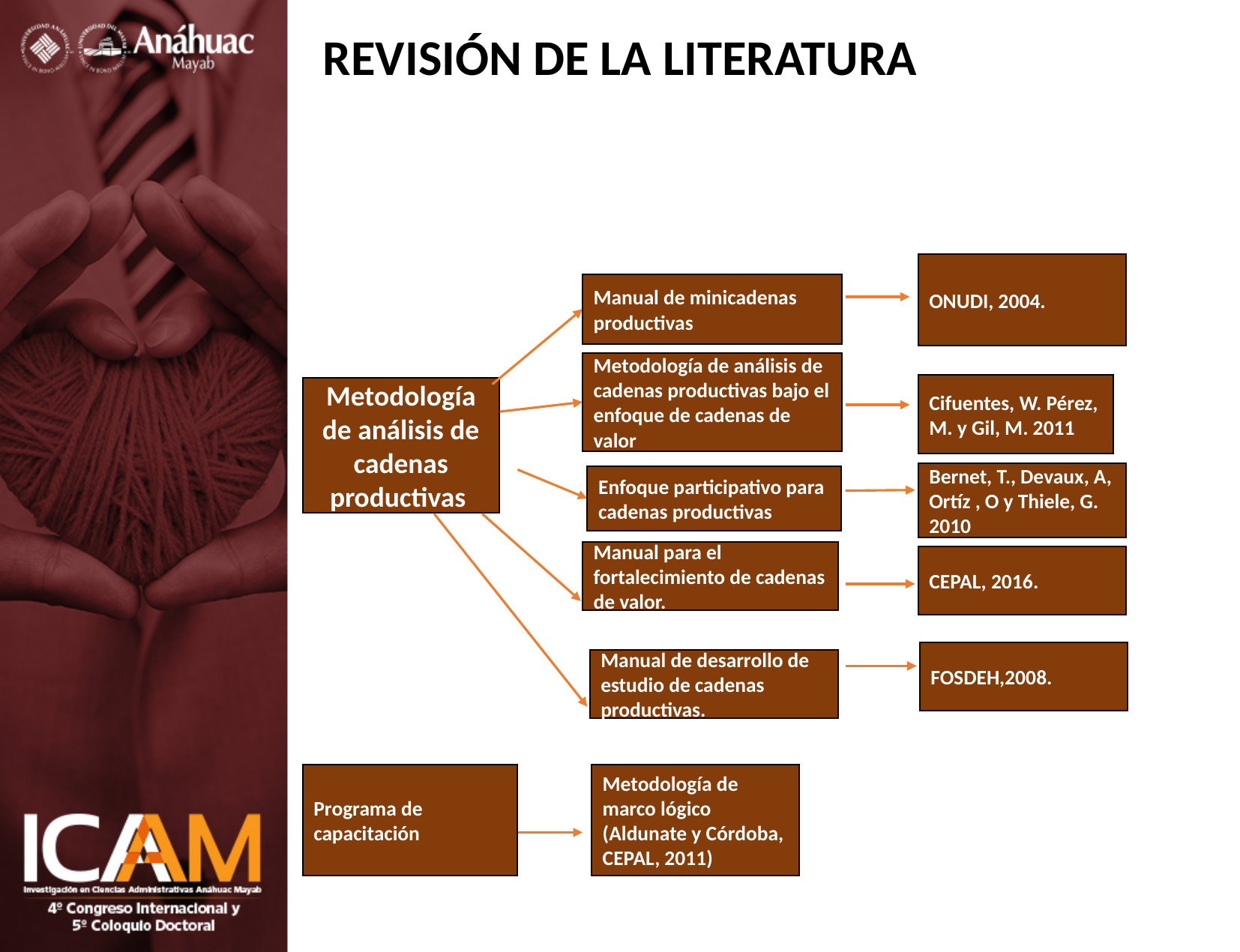

REVISIÓN DE LA LITERATURA
ONUDI, 2004.
Manual de minicadenas productivas
Metodología de análisis de cadenas productivas bajo el enfoque de cadenas de valor
Cifuentes, W. Pérez, M. y Gil, M. 2011
Metodología de análisis de cadenas productivas
Bernet, T., Devaux, A, Ortíz , O y Thiele, G. 2010
Enfoque participativo para cadenas productivas
Manual para el fortalecimiento de cadenas de valor.
CEPAL, 2016.
FOSDEH,2008.
Manual de desarrollo de estudio de cadenas productivas.
Programa de capacitación
Metodología de marco lógico
(Aldunate y Córdoba, CEPAL, 2011)